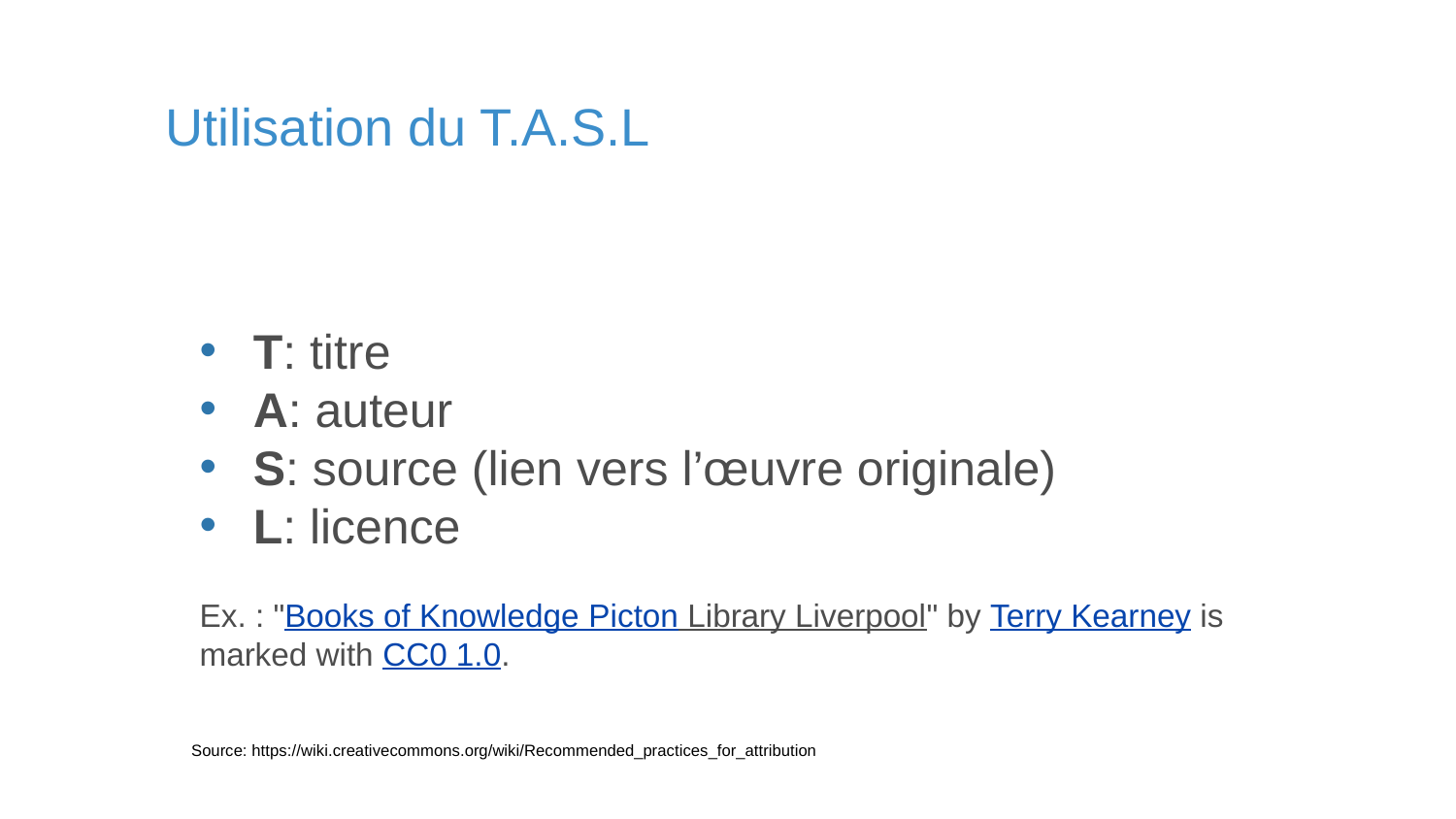

# Utilisation du T.A.S.L

T: titre
A: auteur
S: source (lien vers l’œuvre originale)
L: licence

Ex. : "Books of Knowledge Picton Library Liverpool" by Terry Kearney is marked with CC0 1.0.

Source: https://wiki.creativecommons.org/wiki/Recommended_practices_for_attribution